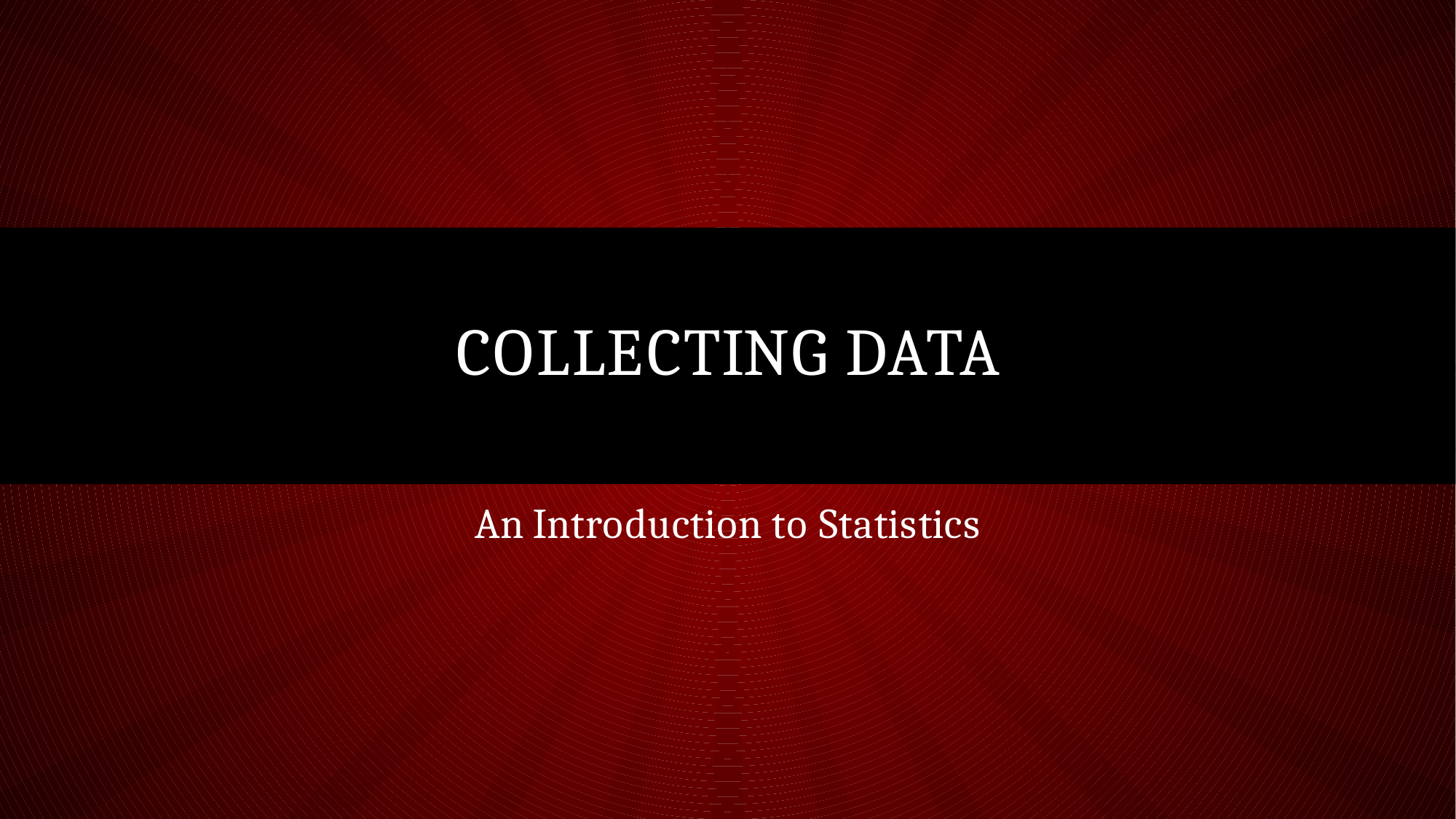

# Collecting data
An Introduction to Statistics